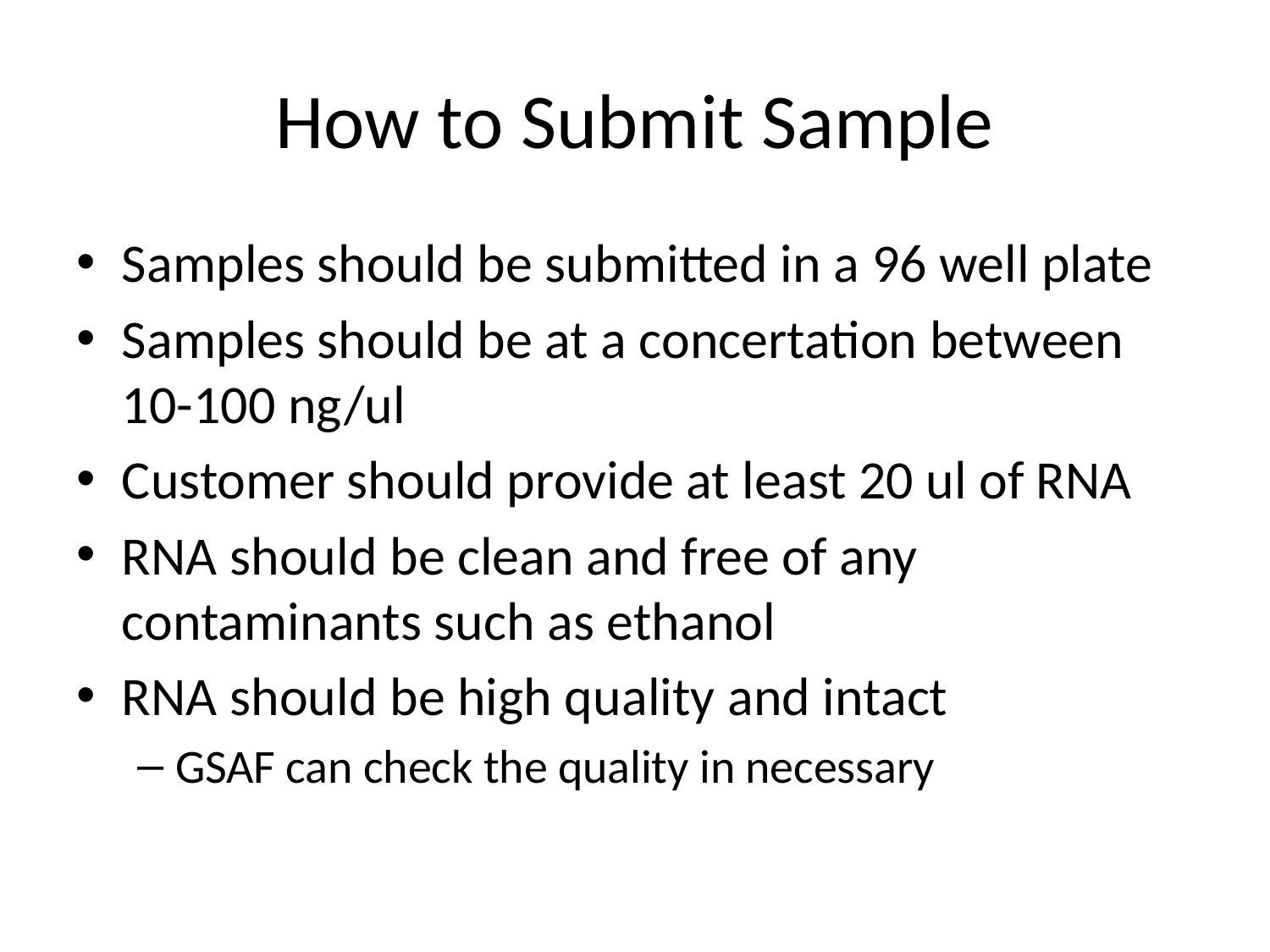

# How to Submit Sample
Samples should be submitted in a 96 well plate
Samples should be at a concertation between 10-100 ng/ul
Customer should provide at least 20 ul of RNA
RNA should be clean and free of any contaminants such as ethanol
RNA should be high quality and intact
GSAF can check the quality in necessary